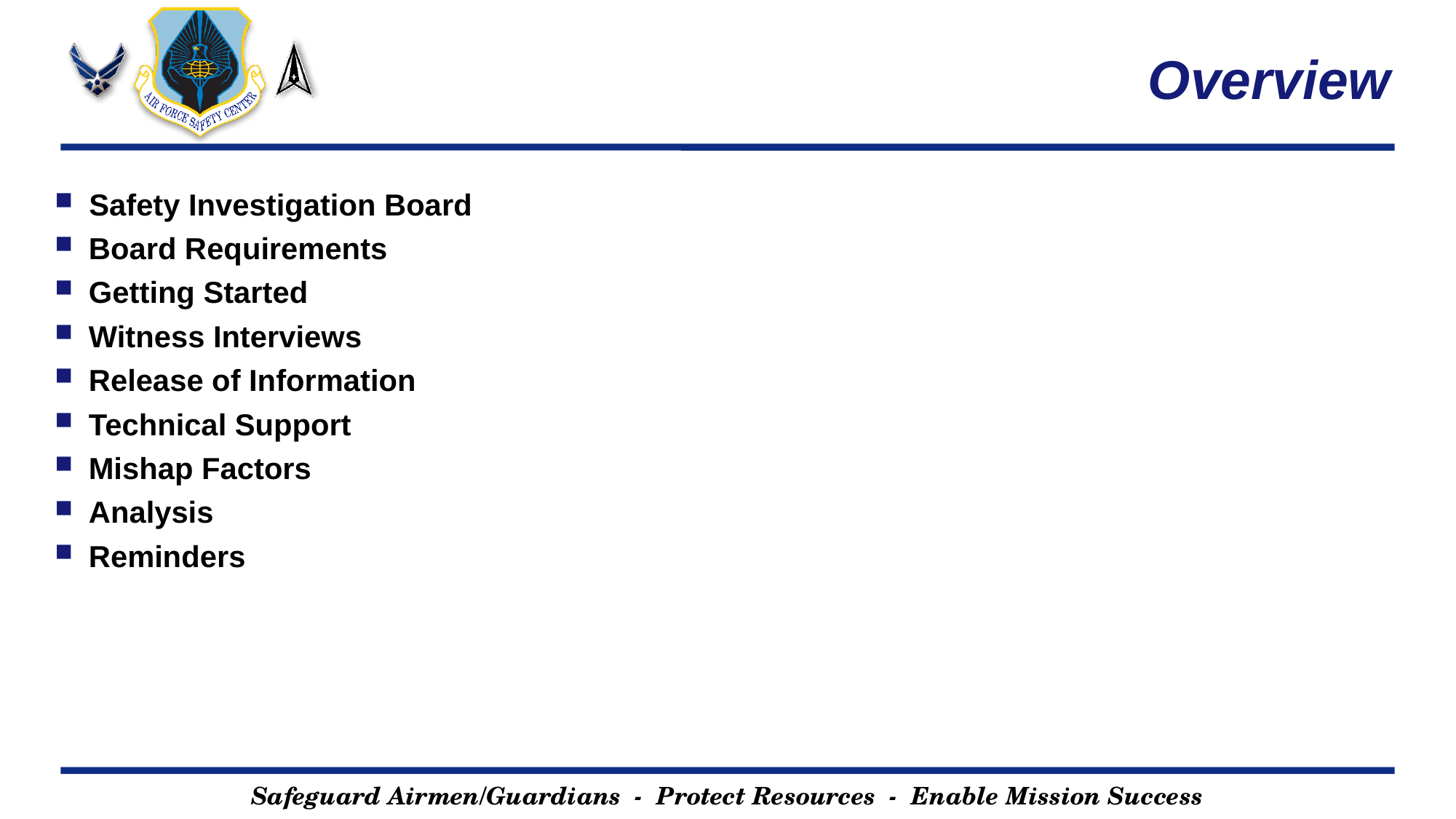

# Overview
Safety Investigation Board
Board Requirements
Getting Started
Witness Interviews
Release of Information
Technical Support
Mishap Factors
Analysis
Reminders